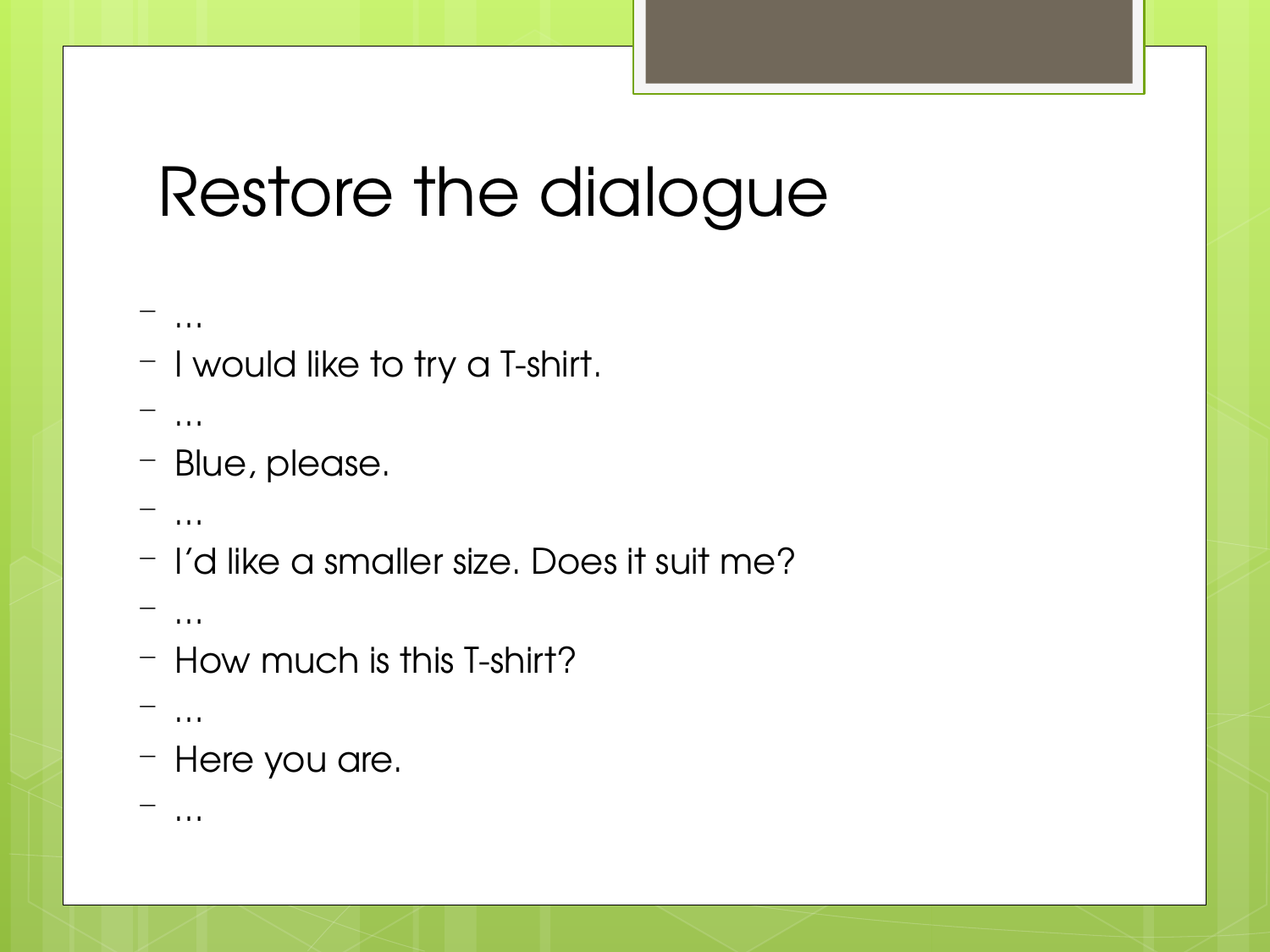

# Restore the dialogue
…
I would like to try a T-shirt.
…
Blue, please.
…
I’d like a smaller size. Does it suit me?
…
How much is this T-shirt?
…
Here you are.
…